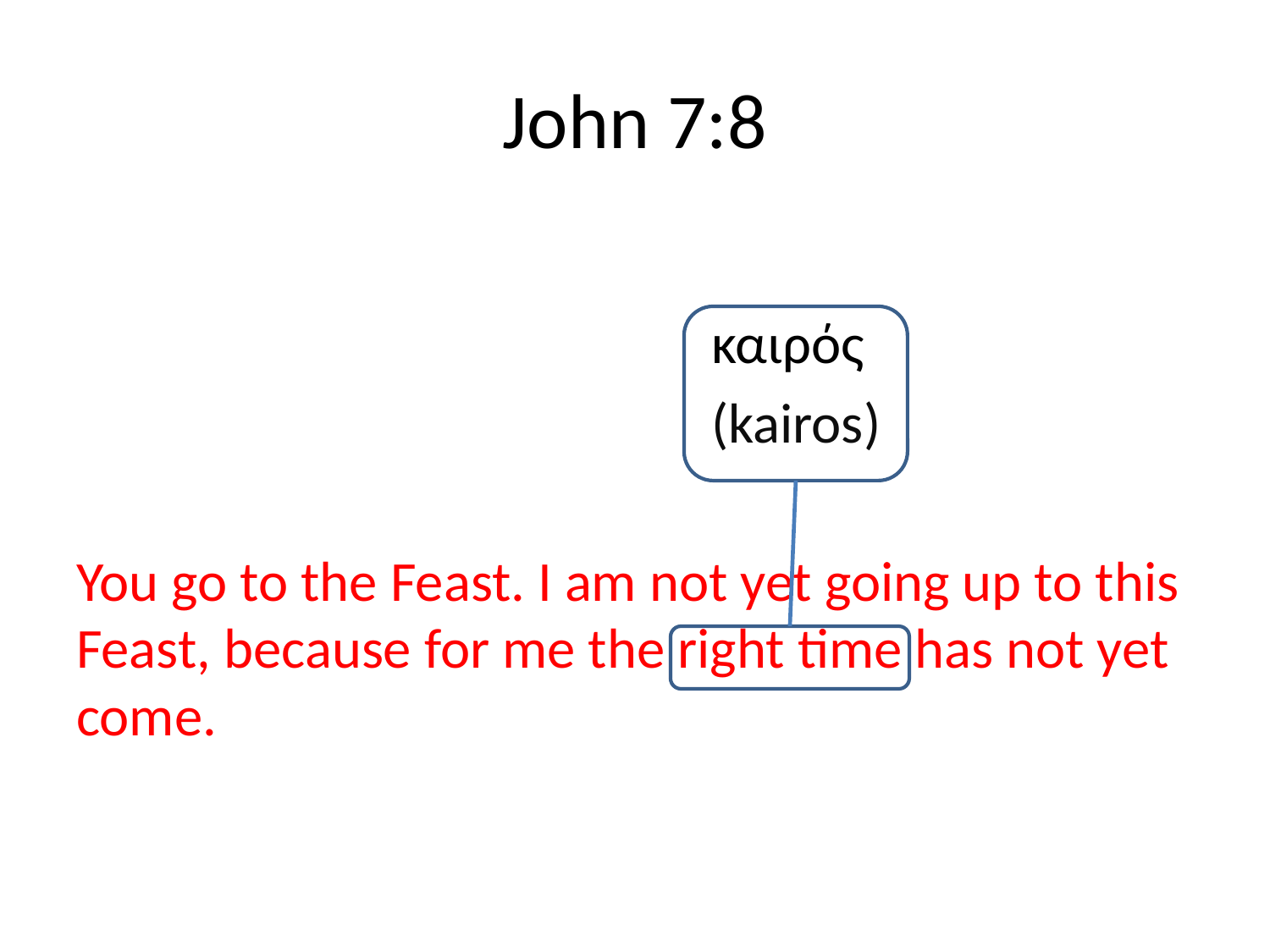

# John 7:8

					καιρός
					(kairos)

You go to the Feast. I am not yet going up to this Feast, because for me the right time has not yet come.